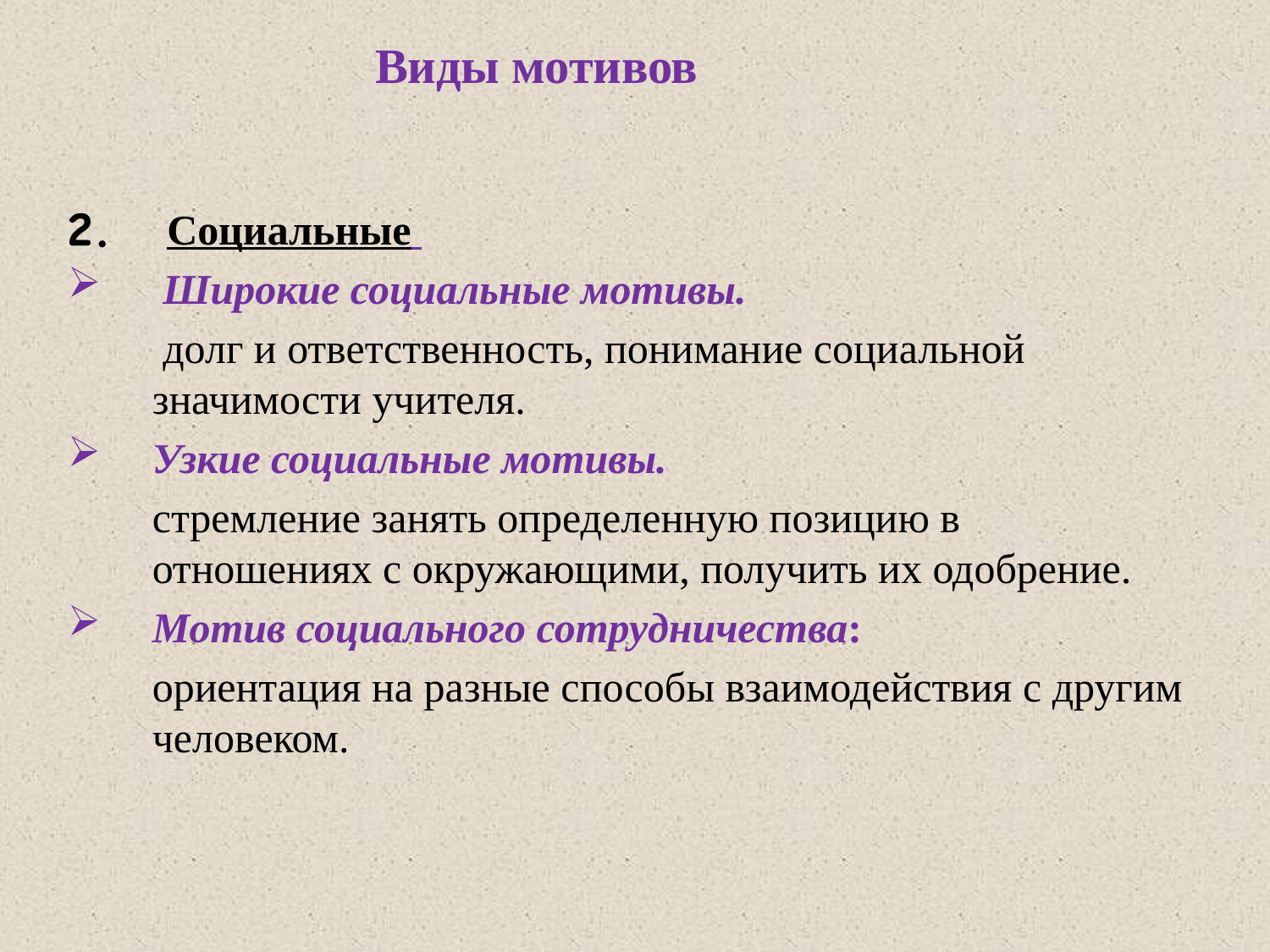

# Виды мотивов
2.   Социальные
 Широкие социальные мотивы.
         долг и ответственность, понимание социальной значимости учителя.
Узкие социальные мотивы.
        стремление занять определенную позицию в отношениях с окружающими, получить их одобрение.
Мотив социального сотрудничества:
        ориентация на разные способы взаимодействия с другим человеком.